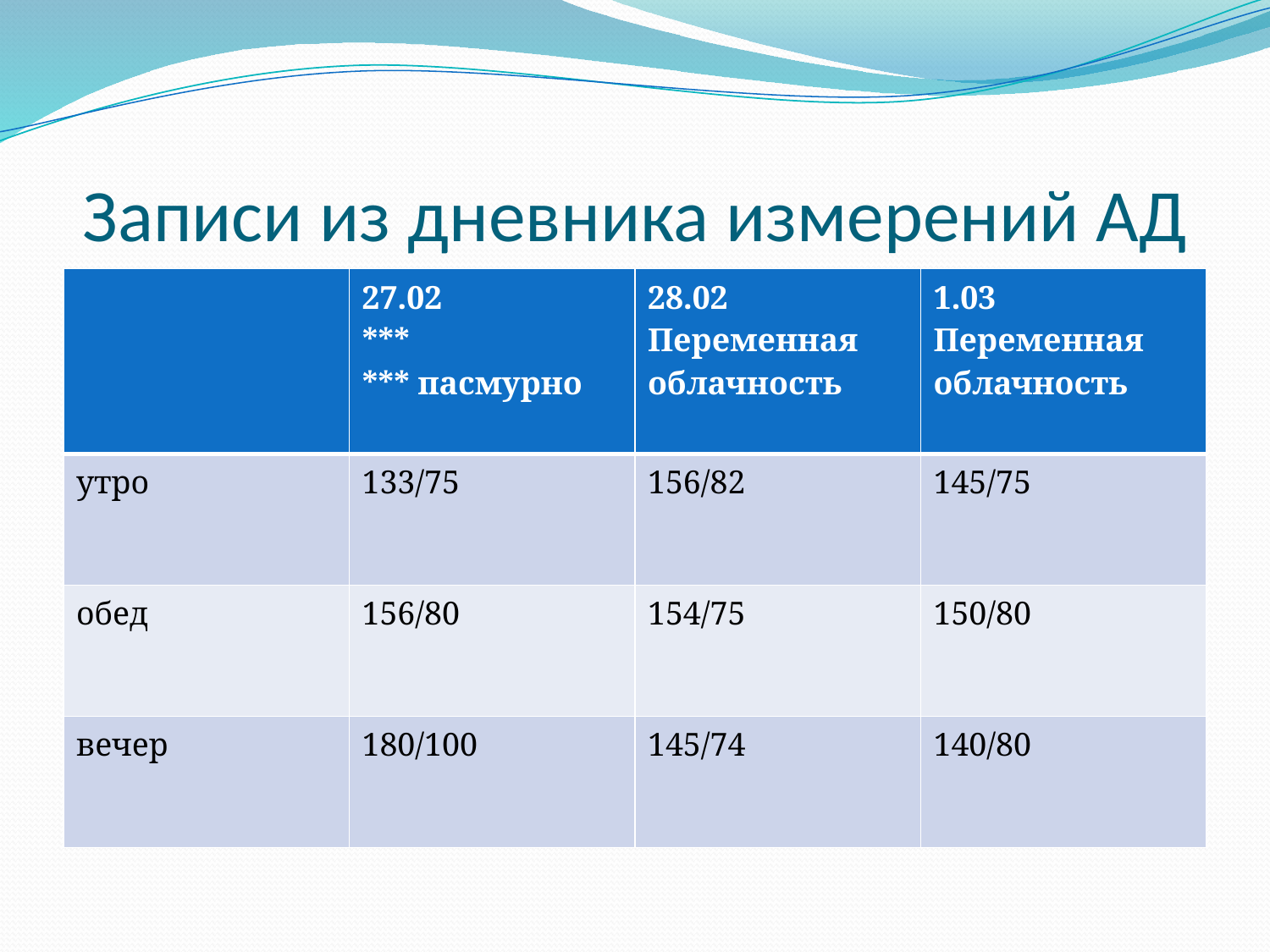

# Записи из дневника измерений АД
|  | 27.02 \*\*\* \*\*\* пасмурно | 28.02 Переменная облачность | 1.03 Переменная облачность |
| --- | --- | --- | --- |
| утро | 133/75 | 156/82 | 145/75 |
| обед | 156/80 | 154/75 | 150/80 |
| вечер | 180/100 | 145/74 | 140/80 |